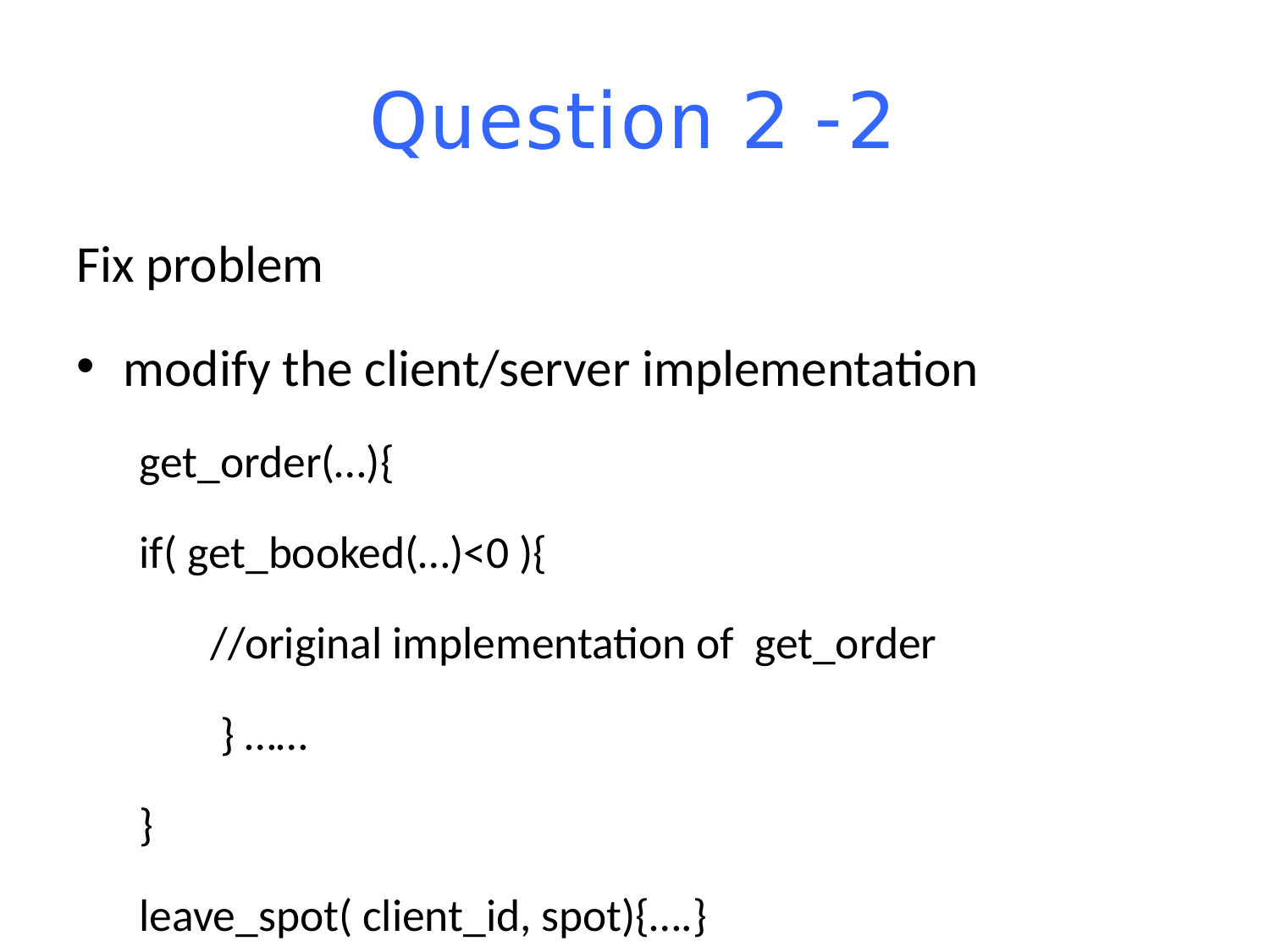

# Question 2 -2
Fix problem
modify the client/server implementation
get_order(…){
	if( get_booked(…)<0 ){
       //original implementation of  get_order
        } ……
}
leave_spot( client_id, spot){….}